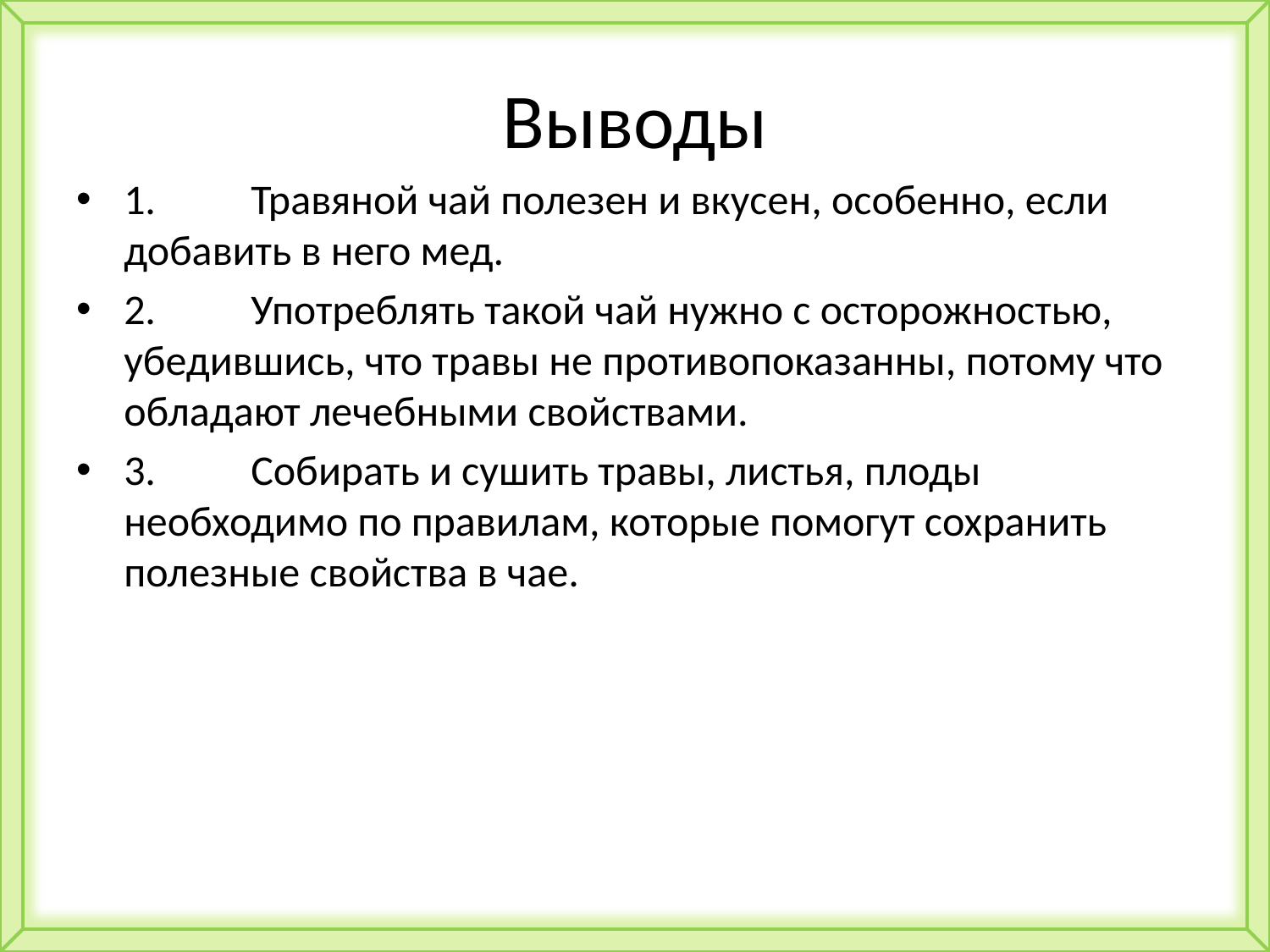

# Выводы
1.	Травяной чай полезен и вкусен, особенно, если добавить в него мед.
2.	Употреблять такой чай нужно с осторожностью, убедившись, что травы не противопоказанны, потому что обладают лечебными свойствами.
3.	Собирать и сушить травы, листья, плоды необходимо по правилам, которые помогут сохранить полезные свойства в чае.